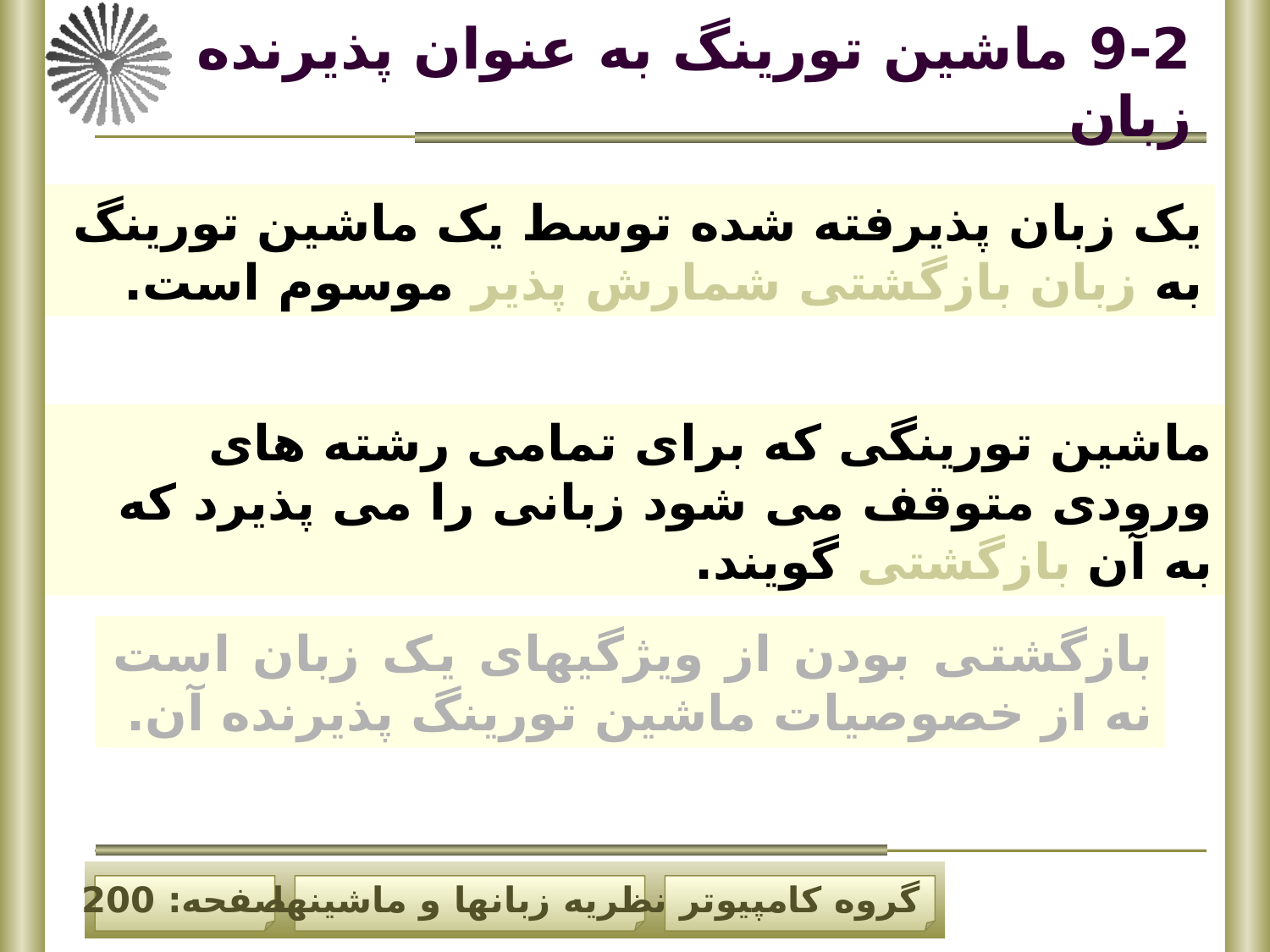

# 9-2 ماشین تورینگ به عنوان پذیرنده زبان
یک زبان پذیرفته شده توسط یک ماشین تورینگ به زبان بازگشتی شمارش پذیر موسوم است.
ماشین تورینگی که برای تمامی رشته های ورودی متوقف می شود زبانی را می پذیرد که به آن بازگشتی گویند.
بازگشتی بودن از ویژگیهای یک زبان است نه از خصوصیات ماشین تورینگ پذیرنده آن.